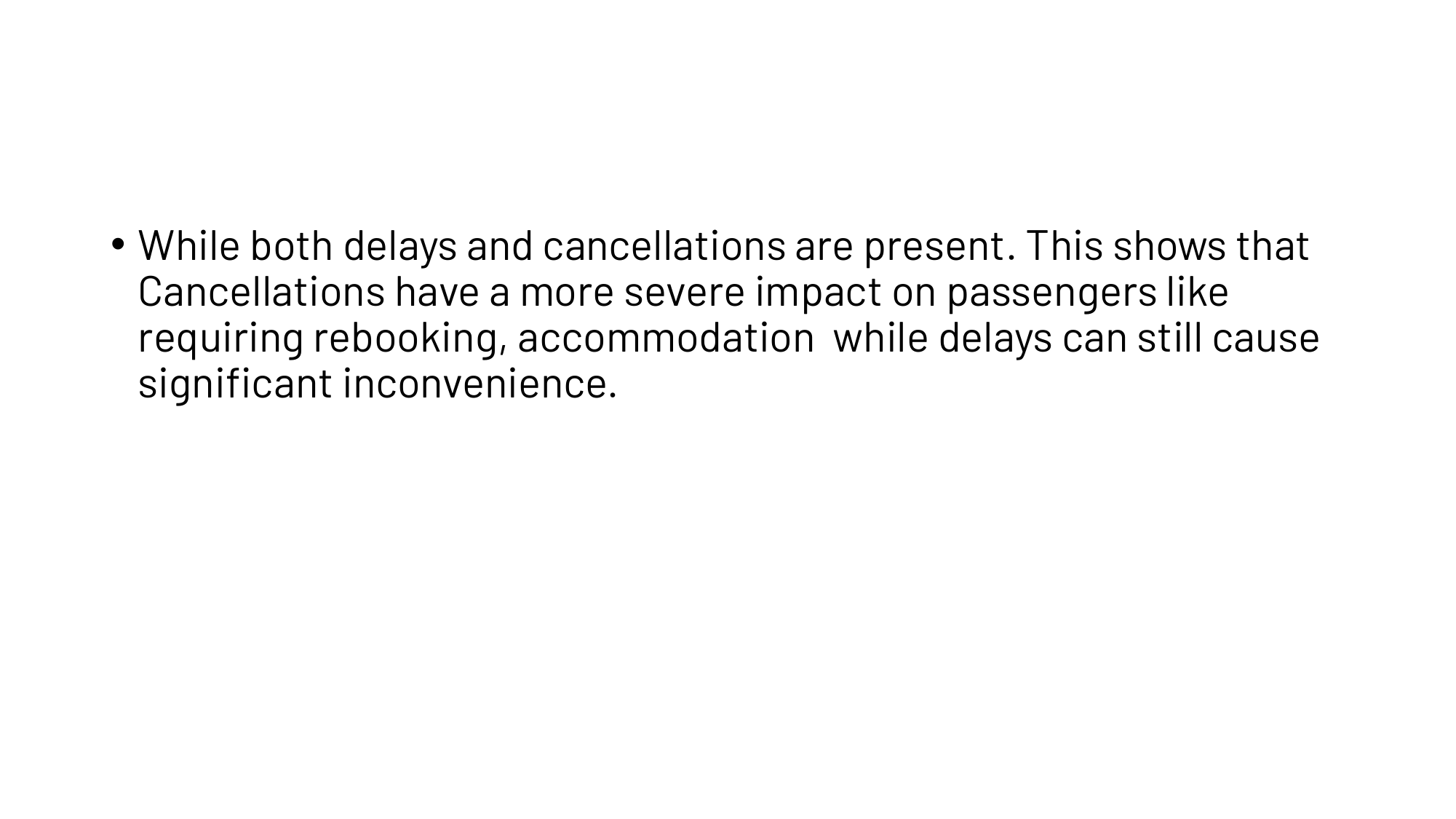

#
While both delays and cancellations are present. This shows that Cancellations have a more severe impact on passengers like requiring rebooking, accommodation  while delays can still cause significant inconvenience.